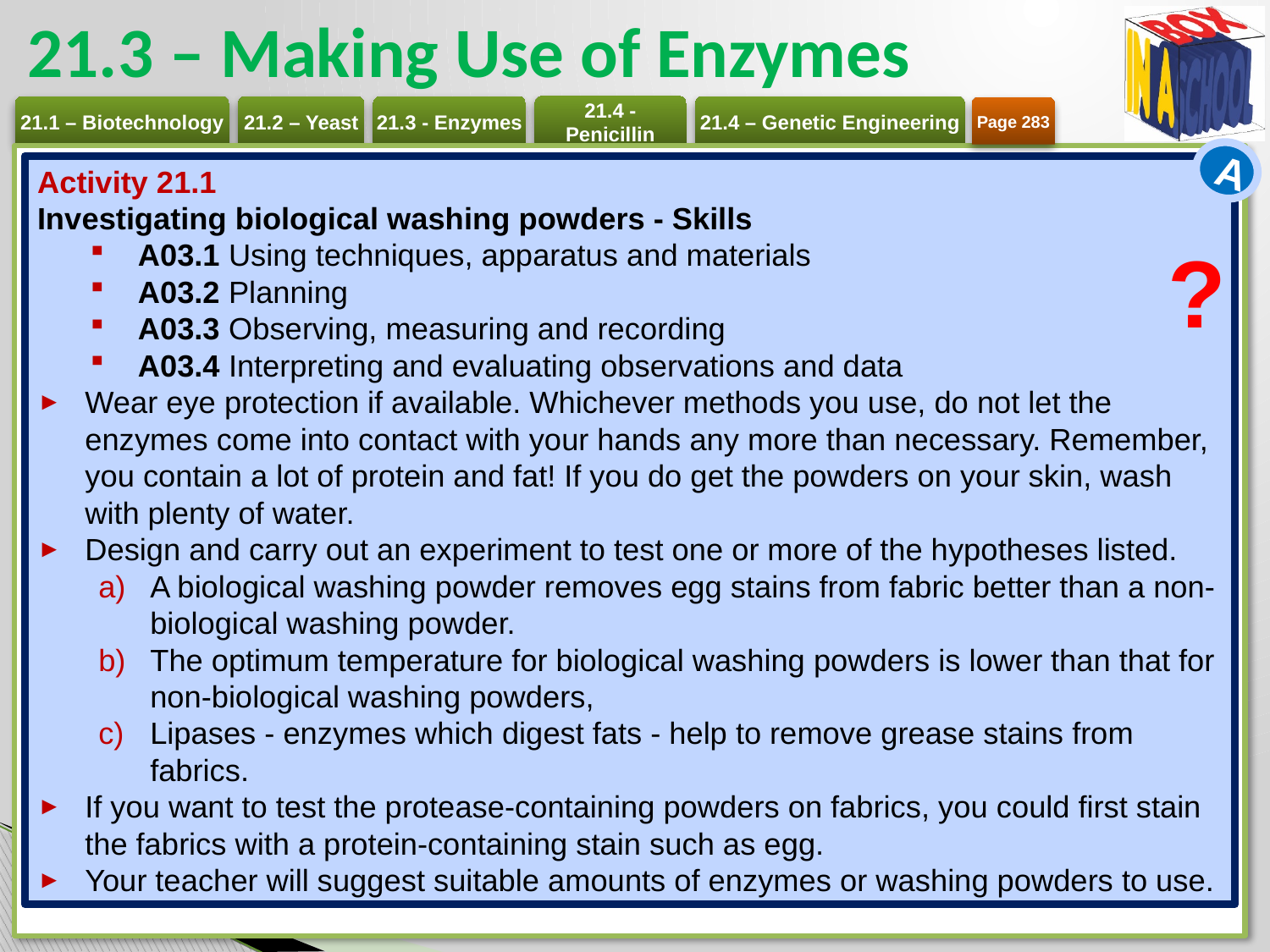

# 21.3 – Making Use of Enzymes
Page 283
A
Activity 21.1
Investigating biological washing powders - Skills
A03.1 Using techniques, apparatus and materials
A03.2 Planning
A03.3 Observing, measuring and recording
A03.4 Interpreting and evaluating observations and data
Wear eye protection if available. Whichever methods you use, do not let the enzymes come into contact with your hands any more than necessary. Remember, you contain a lot of protein and fat! If you do get the powders on your skin, wash with plenty of water.
Design and carry out an experiment to test one or more of the hypotheses listed.
A biological washing powder removes egg stains from fabric better than a non-biological washing powder.
The optimum temperature for biological washing powders is lower than that for non-biological washing powders,
Lipases - enzymes which digest fats - help to remove grease stains from fabrics.
If you want to test the protease-containing powders on fabrics, you could first stain the fabrics with a protein-containing stain such as egg.
Your teacher will suggest suitable amounts of enzymes or washing powders to use.
?